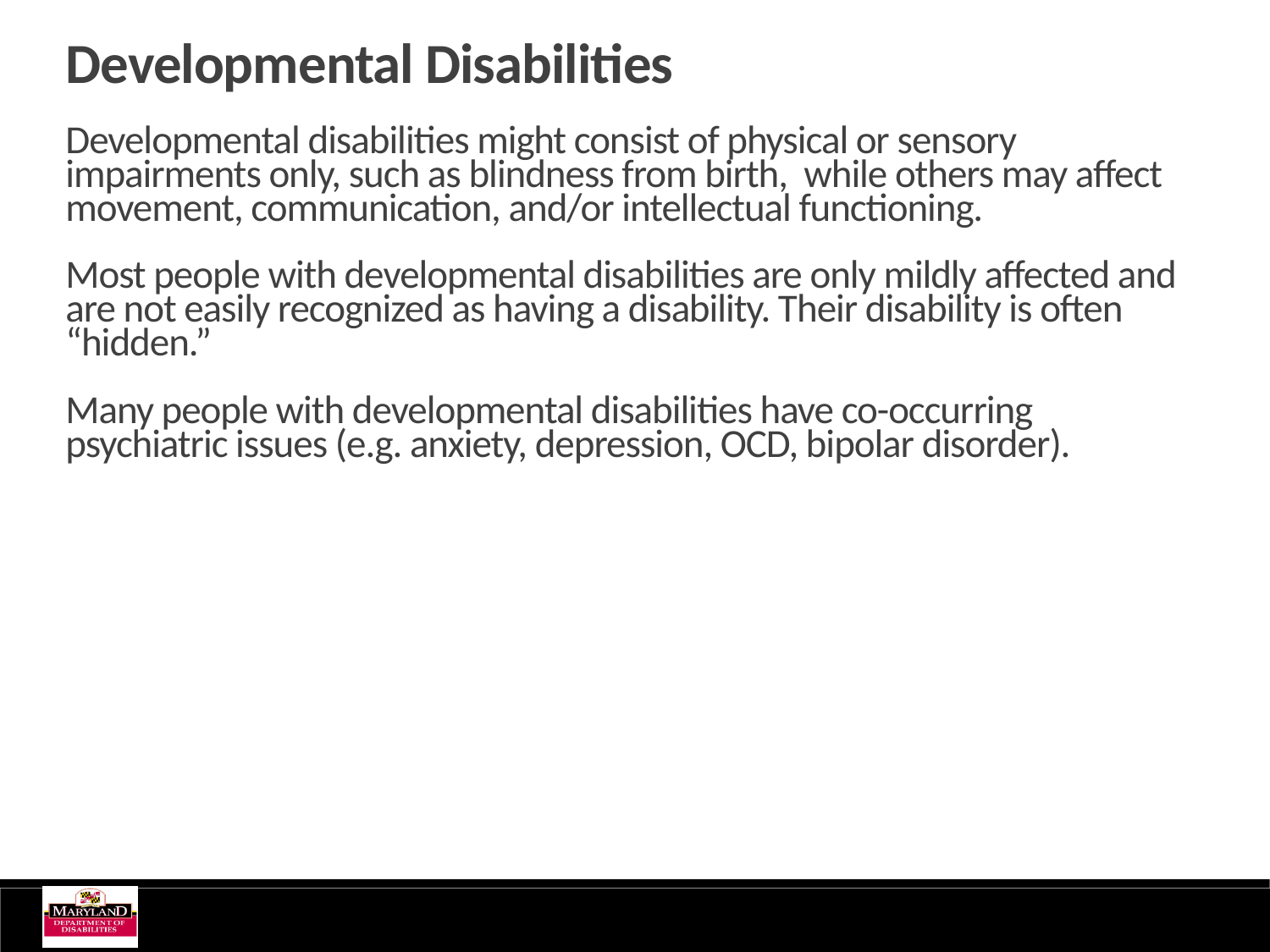

Developmental Disabilities
Developmental disabilities might consist of physical or sensory impairments only, such as blindness from birth,  while others may affect movement, communication, and/or intellectual functioning.
Most people with developmental disabilities are only mildly affected and are not easily recognized as having a disability. Their disability is often “hidden.”
Many people with developmental disabilities have co-occurring psychiatric issues (e.g. anxiety, depression, OCD, bipolar disorder).